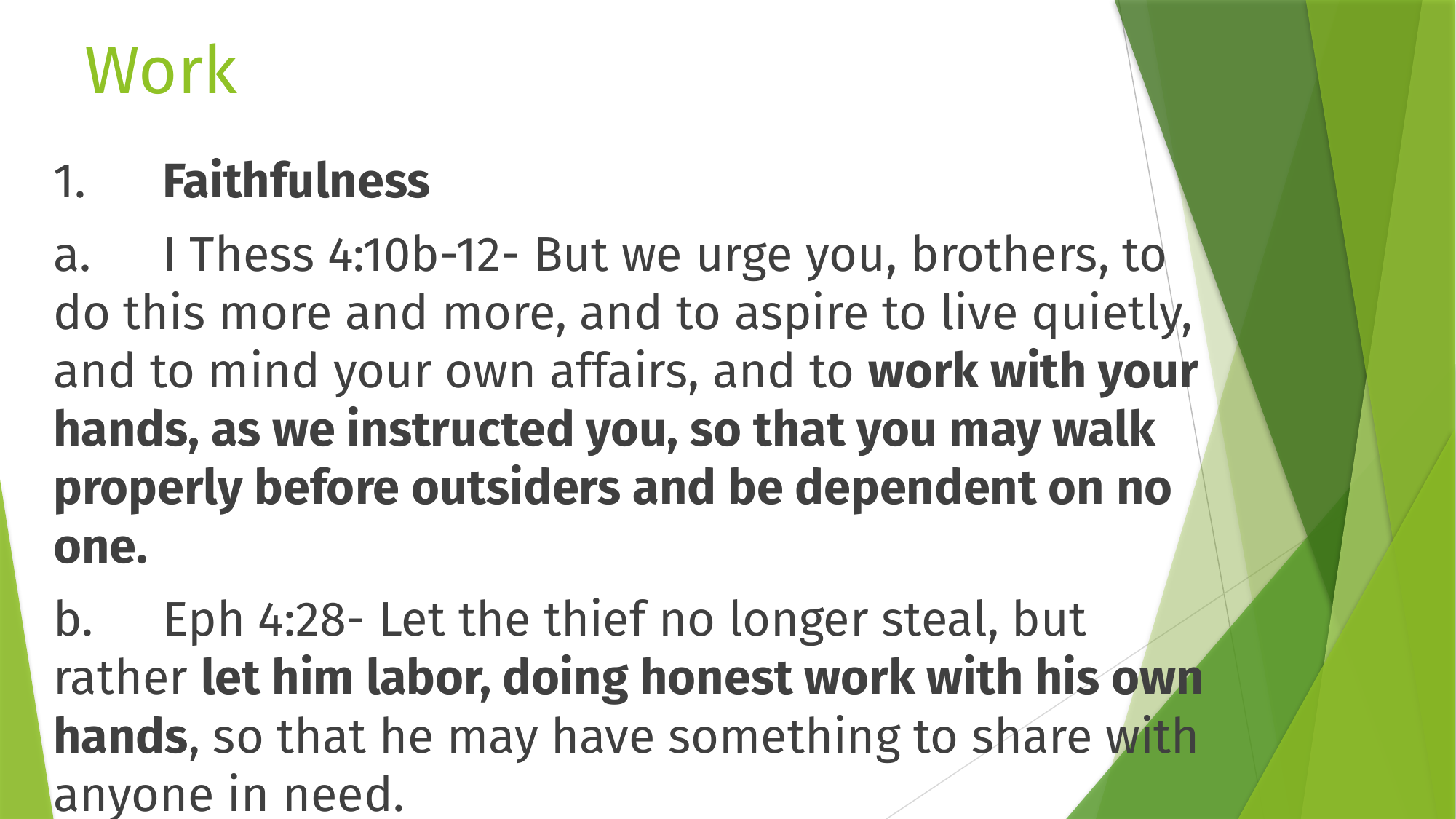

# Work
1.	Faithfulness
a.	I Thess 4:10b-12- But we urge you, brothers, to do this more and more, and to aspire to live quietly, and to mind your own affairs, and to work with your hands, as we instructed you, so that you may walk properly before outsiders and be dependent on no one.
b.	Eph 4:28- Let the thief no longer steal, but rather let him labor, doing honest work with his own hands, so that he may have something to share with anyone in need.